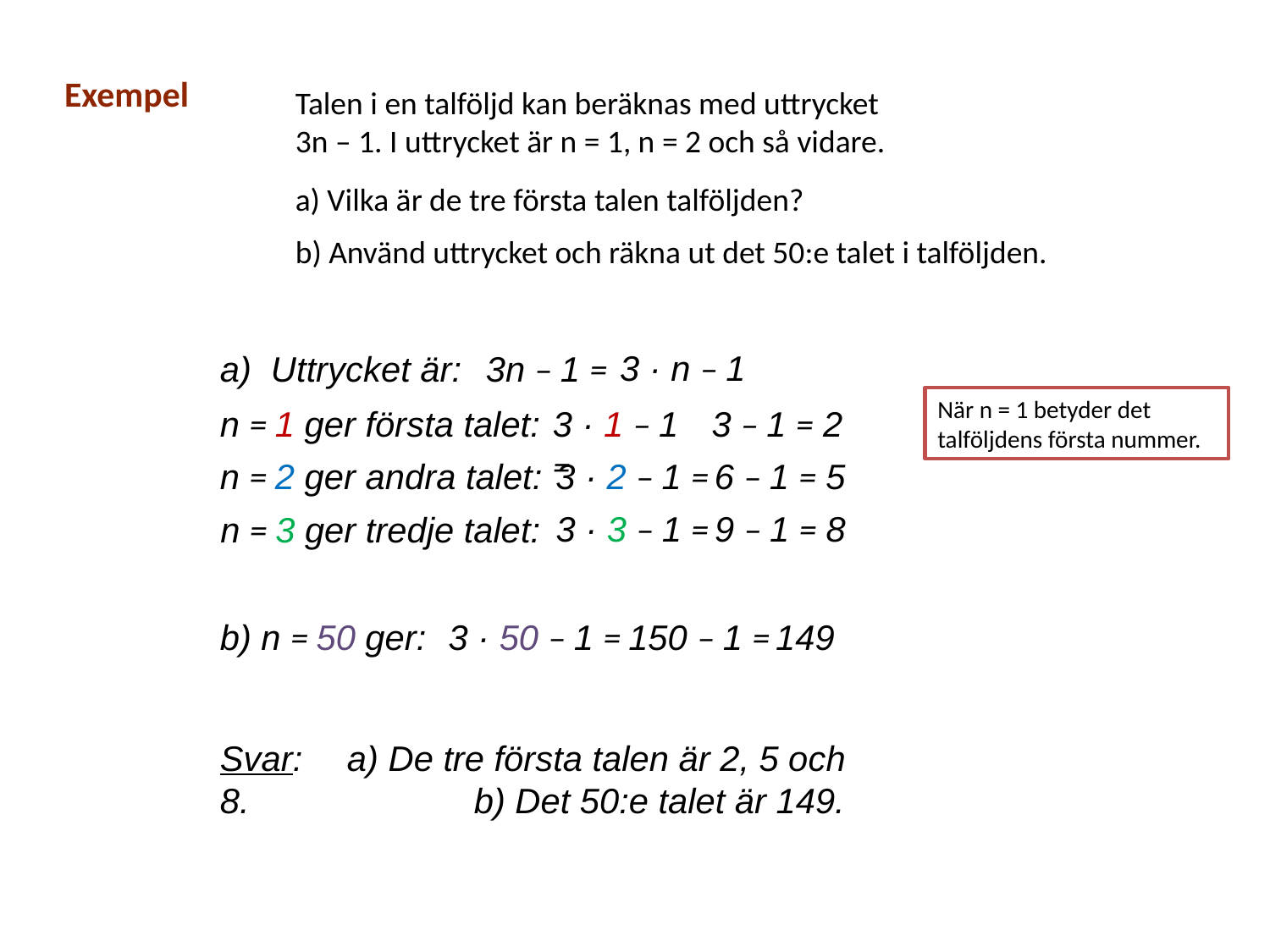

Exempel
Talen i en talföljd kan beräknas med uttrycket 3n – 1. I uttrycket är n = 1, n = 2 och så vidare.
a) Vilka är de tre första talen talföljden?

b) Använd uttrycket och räkna ut det 50:e talet i talföljden.
3 · n – 1
3n – 1 =
a)  Uttrycket är:
När n = 1 betyder det talföljdens första nummer.
n = 1 ger första talet:
3 · 1 – 1 =
3 – 1 =
2
n = 2 ger andra talet:
3 · 2 – 1 =
6 – 1 =
5
3 · 3 – 1 =
9 – 1 =
8
n = 3 ger tredje talet:
3 · 50 – 1 =
150 – 1 =
149
b) n = 50 ger:
Svar: 	a) De tre första talen är 2, 5 och 8.		b) Det 50:e talet är 149.